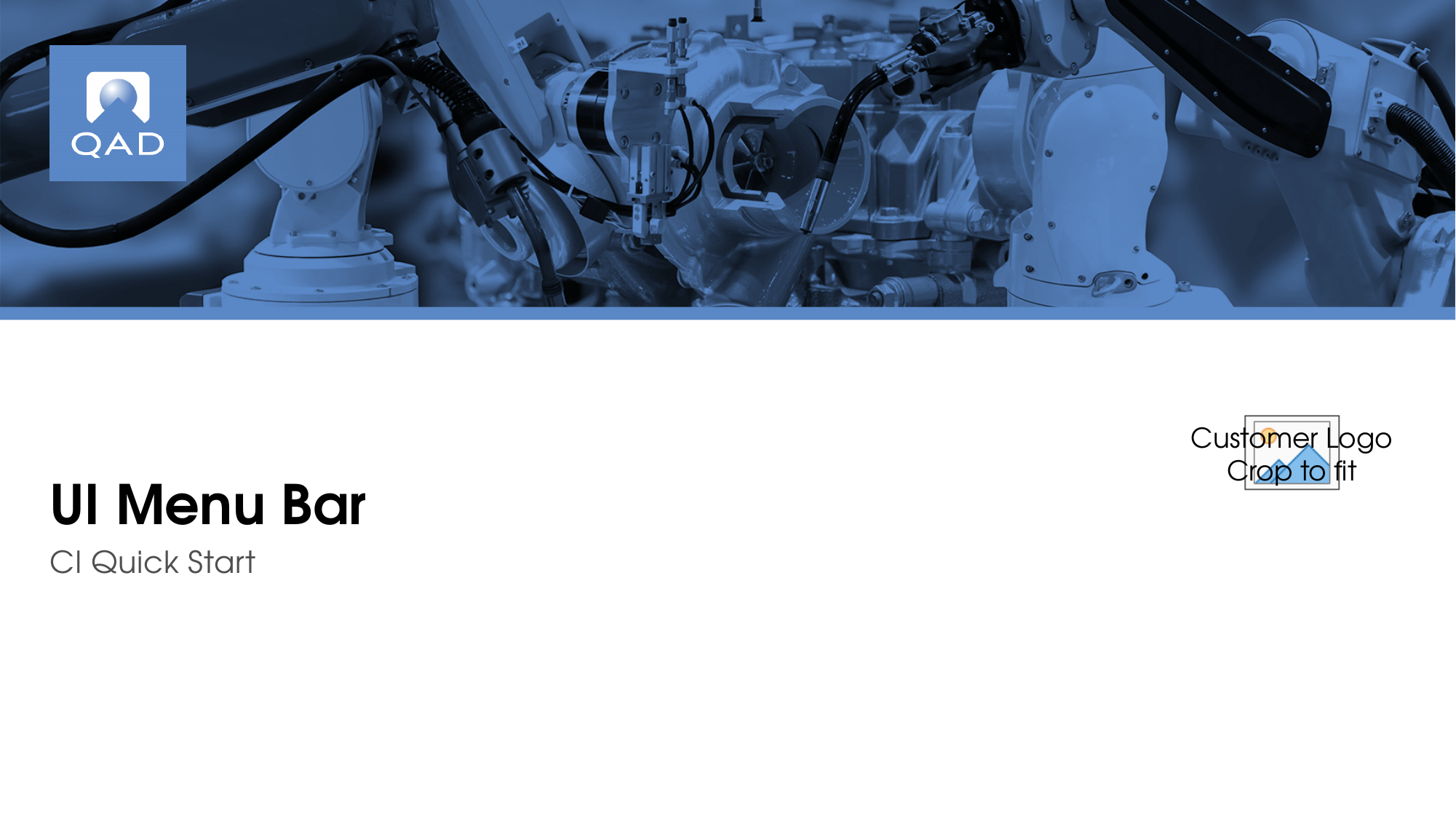

# UI Menu Bar

CI Quick Start

1